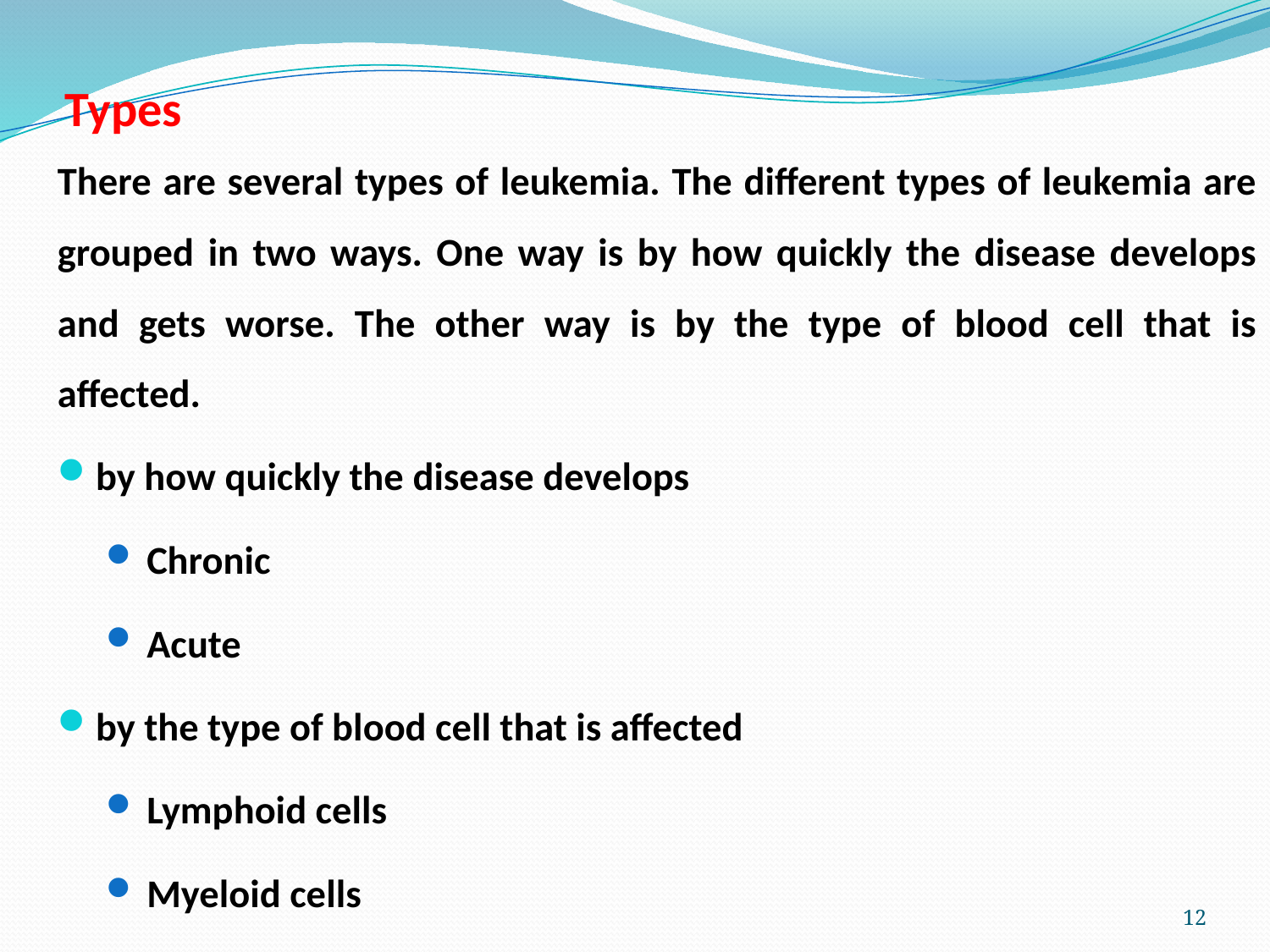

# Types
There are several types of leukemia. The different types of leukemia are grouped in two ways. One way is by how quickly the disease develops and gets worse. The other way is by the type of blood cell that is affected.
by how quickly the disease develops
Chronic
Acute
by the type of blood cell that is affected
Lymphoid cells
Myeloid cells

12